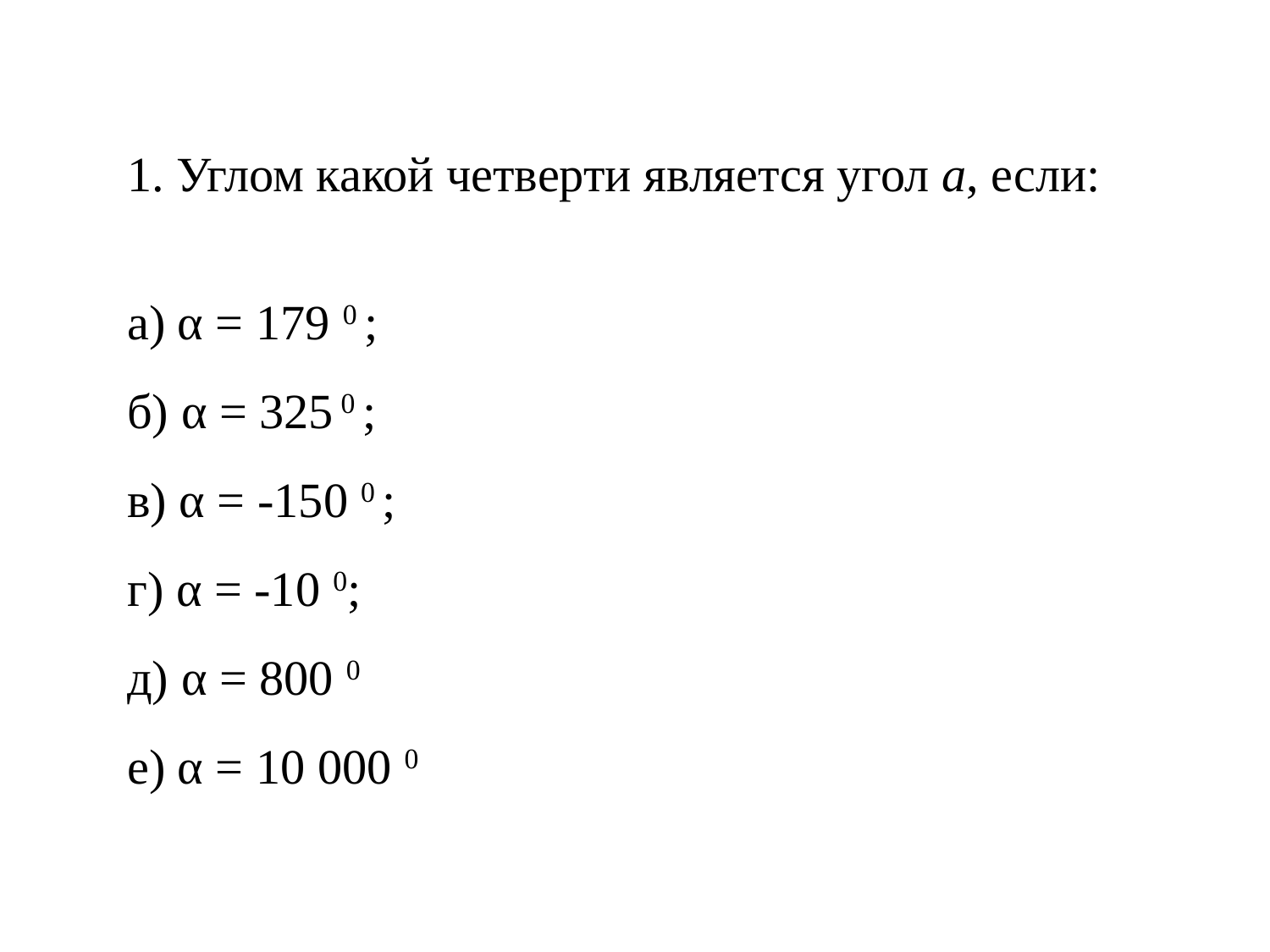

1. Углом какой четверти является угол a, если:

а) α = 179 0 ;
б) α = 325 0 ;
в) α = -150 0 ;
г) α = -10 0;
д) α = 800 0
е) α = 10 000 0